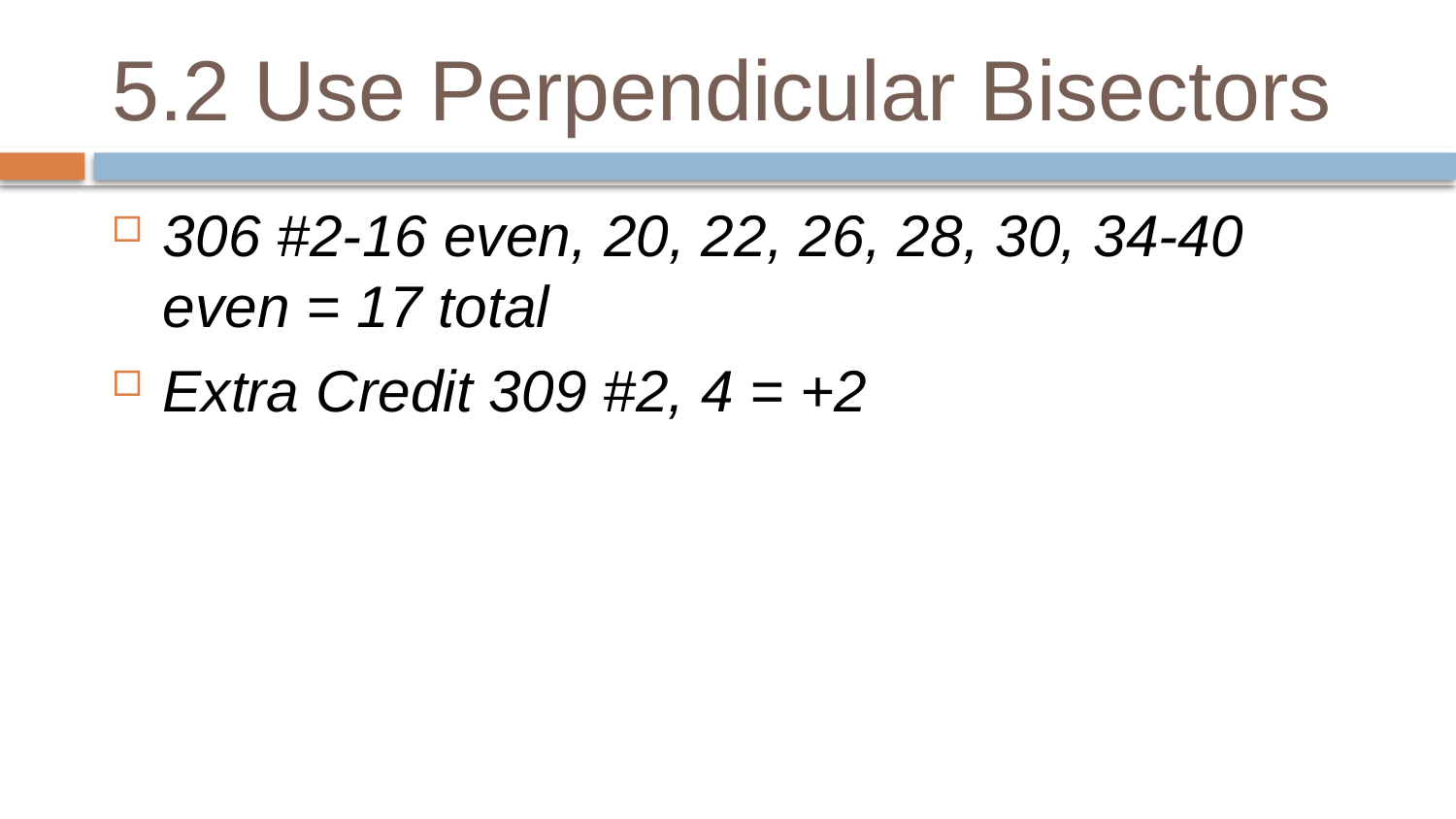

# 5.2 Use Perpendicular Bisectors
306 #2-16 even, 20, 22, 26, 28, 30, 34-40 even = 17 total
Extra Credit 309 #2, 4 = +2